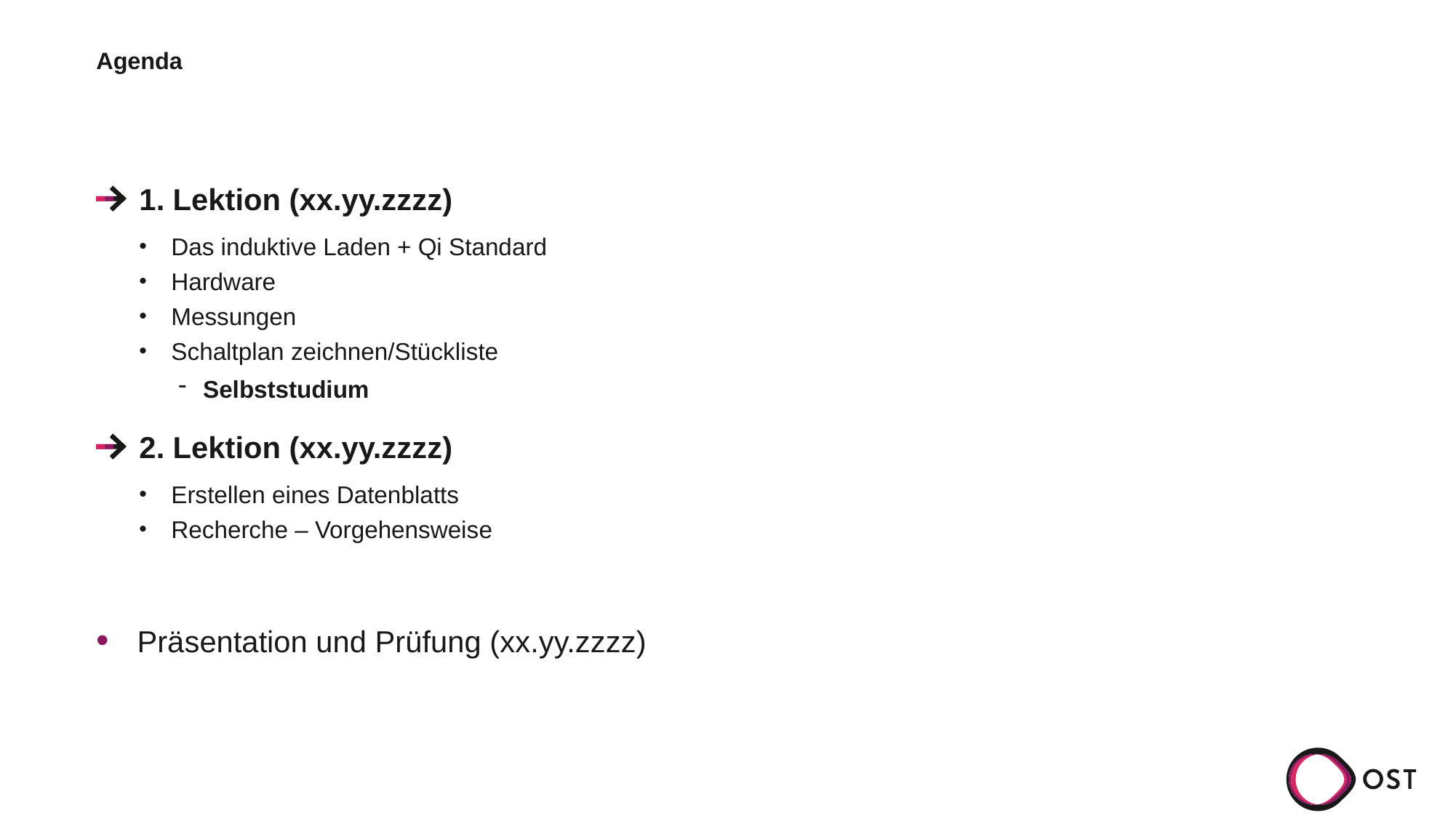

# Agenda
1. Lektion (xx.yy.zzzz)
Das induktive Laden + Qi Standard
Hardware
Messungen
Schaltplan zeichnen/Stückliste
Selbststudium
2. Lektion (xx.yy.zzzz)
Erstellen eines Datenblatts
Recherche – Vorgehensweise

Präsentation und Prüfung (xx.yy.zzzz)